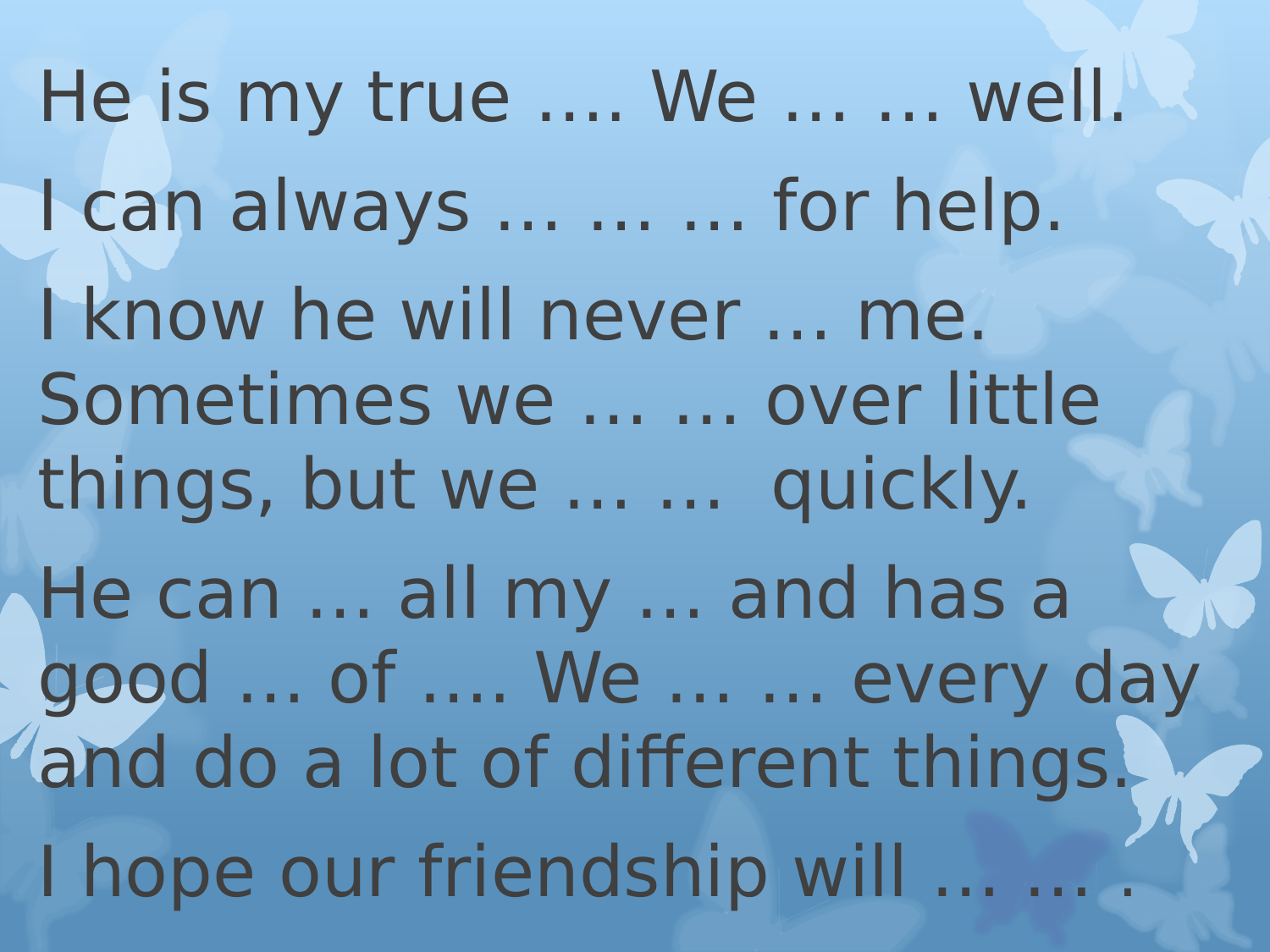

He is my true …. We … … well.
I can always … … … for help.
I know he will never … me. Sometimes we … … over little things, but we … …  quickly.
He can … all my … and has a good … of …. We … … every day and do a lot of different things.
I hope our friendship will … … .
#